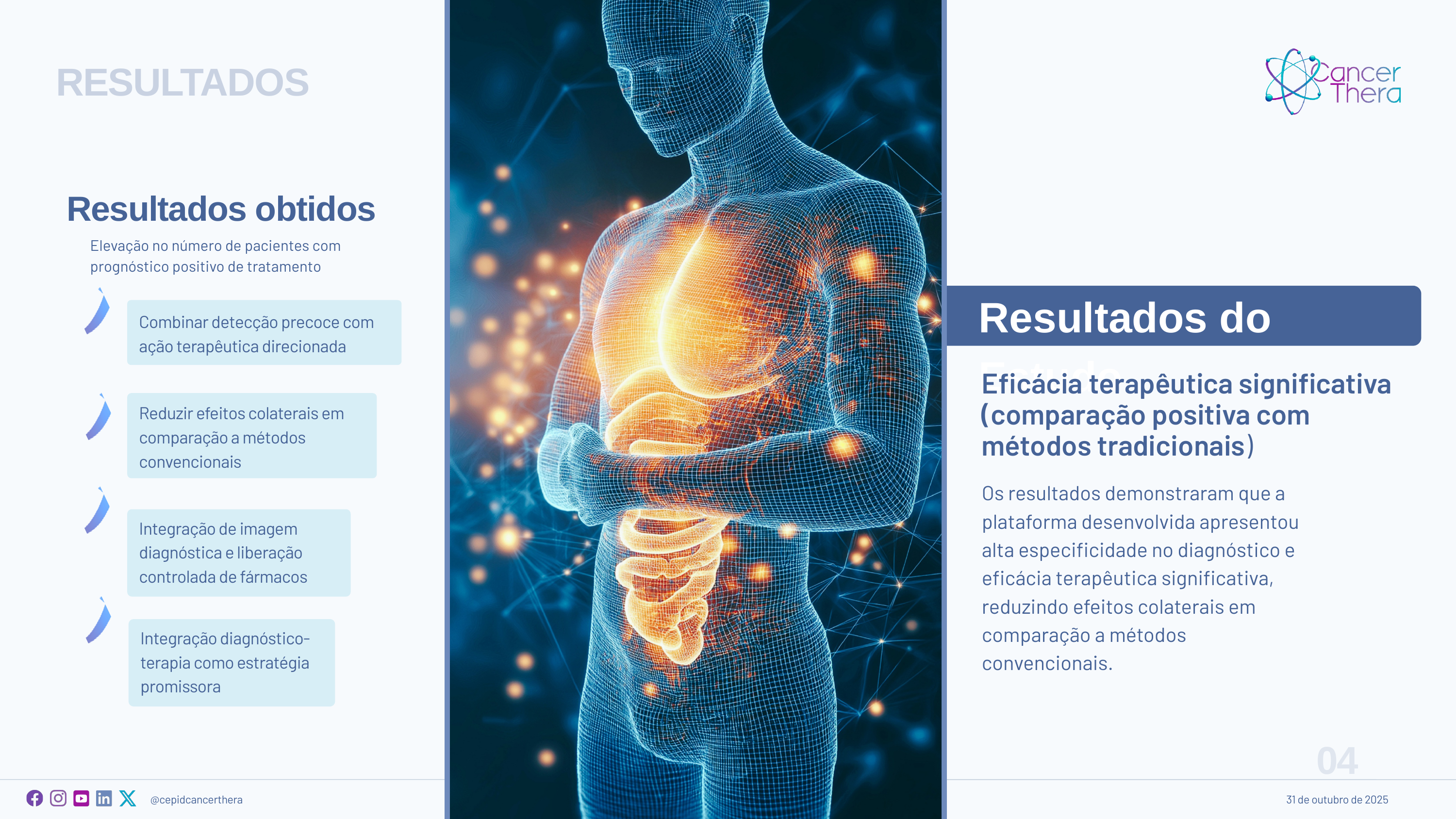

RESULTADOS
Resultados obtidos
Elevação no número de pacientes com prognóstico positivo de tratamento
Resultados do Estudo

Combinar detecção precoce com ação terapêutica direcionada
Eficácia terapêutica significativa (comparação positiva com métodos tradicionais)

Reduzir efeitos colaterais em comparação a métodos convencionais
Os resultados demonstraram que a plataforma desenvolvida apresentou alta especificidade no diagnóstico e eficácia terapêutica significativa, reduzindo efeitos colaterais em comparação a métodos convencionais.

Integração de imagem diagnóstica e liberação controlada de fármacos

Integração diagnóstico-terapia como estratégia promissora
04

@cepidcancerthera
CANCERTHERA.org.br
31 de outubro de 2025